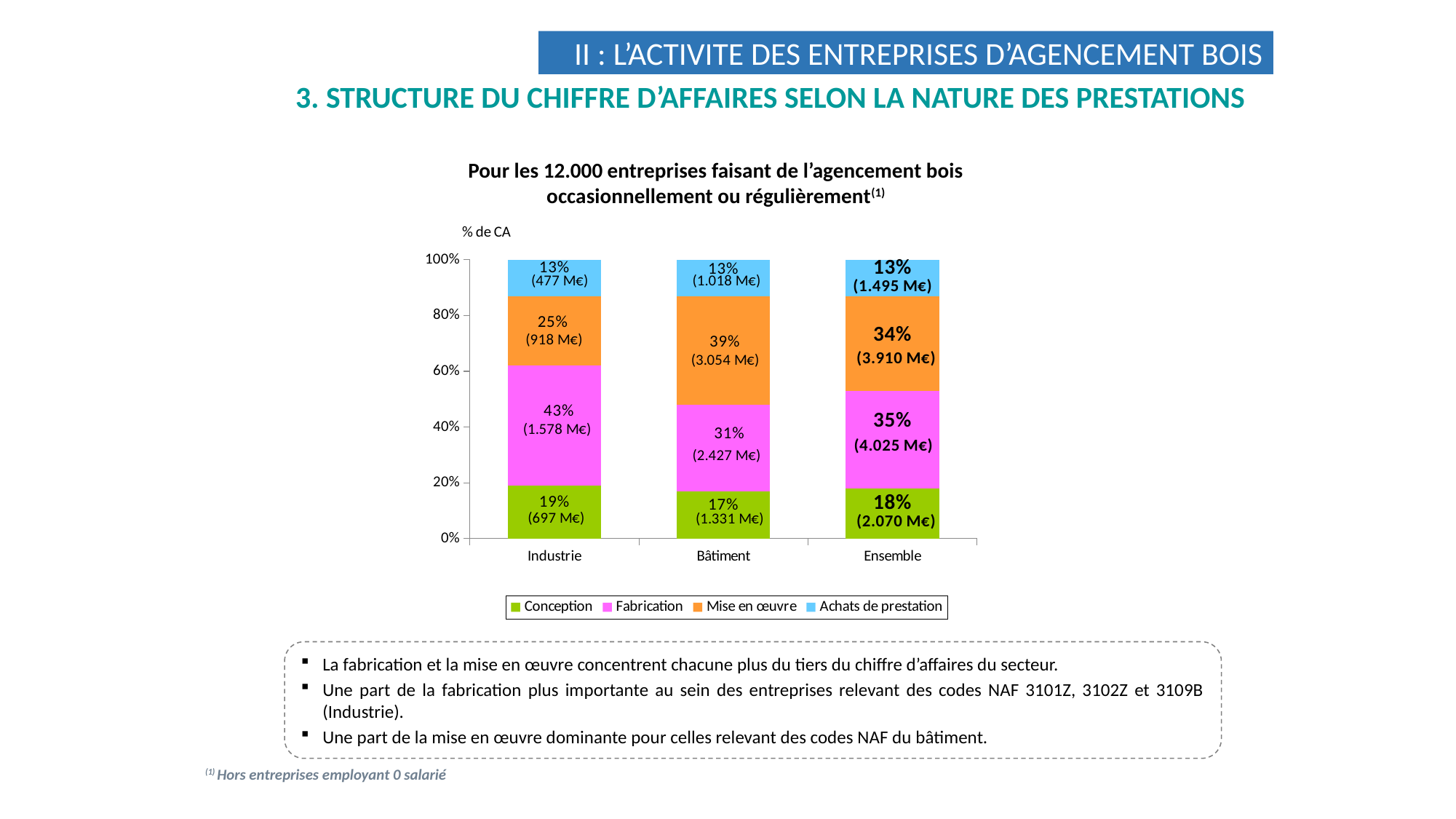

II : L’ACTIVITE DES ENTREPRISES D’AGENCEMENT BOIS
3. STRUCTURE DU CHIFFRE D’AFFAIRES SELON LA NATURE DES PRESTATIONS
Pour les 12.000 entreprises faisant de l’agencement bois occasionnellement ou régulièrement(1)

### Chart

| Category | Conception | Fabrication | Mise en œuvre | Achats de prestation |
|---|---|---|---|---|
| Industrie | 0.19 | 0.4300000000000001 | 0.25 | 0.13 |
| Bâtiment | 0.17 | 0.3100000000000001 | 0.3900000000000001 | 0.13 |
| Ensemble | 0.18000000000000005 | 0.3500000000000001 | 0.34 | 0.13 |
La fabrication et la mise en œuvre concentrent chacune plus du tiers du chiffre d’affaires du secteur.
Une part de la fabrication plus importante au sein des entreprises relevant des codes NAF 3101Z, 3102Z et 3109B (Industrie).
Une part de la mise en œuvre dominante pour celles relevant des codes NAF du bâtiment.
13/60
(1) Hors entreprises employant 0 salarié